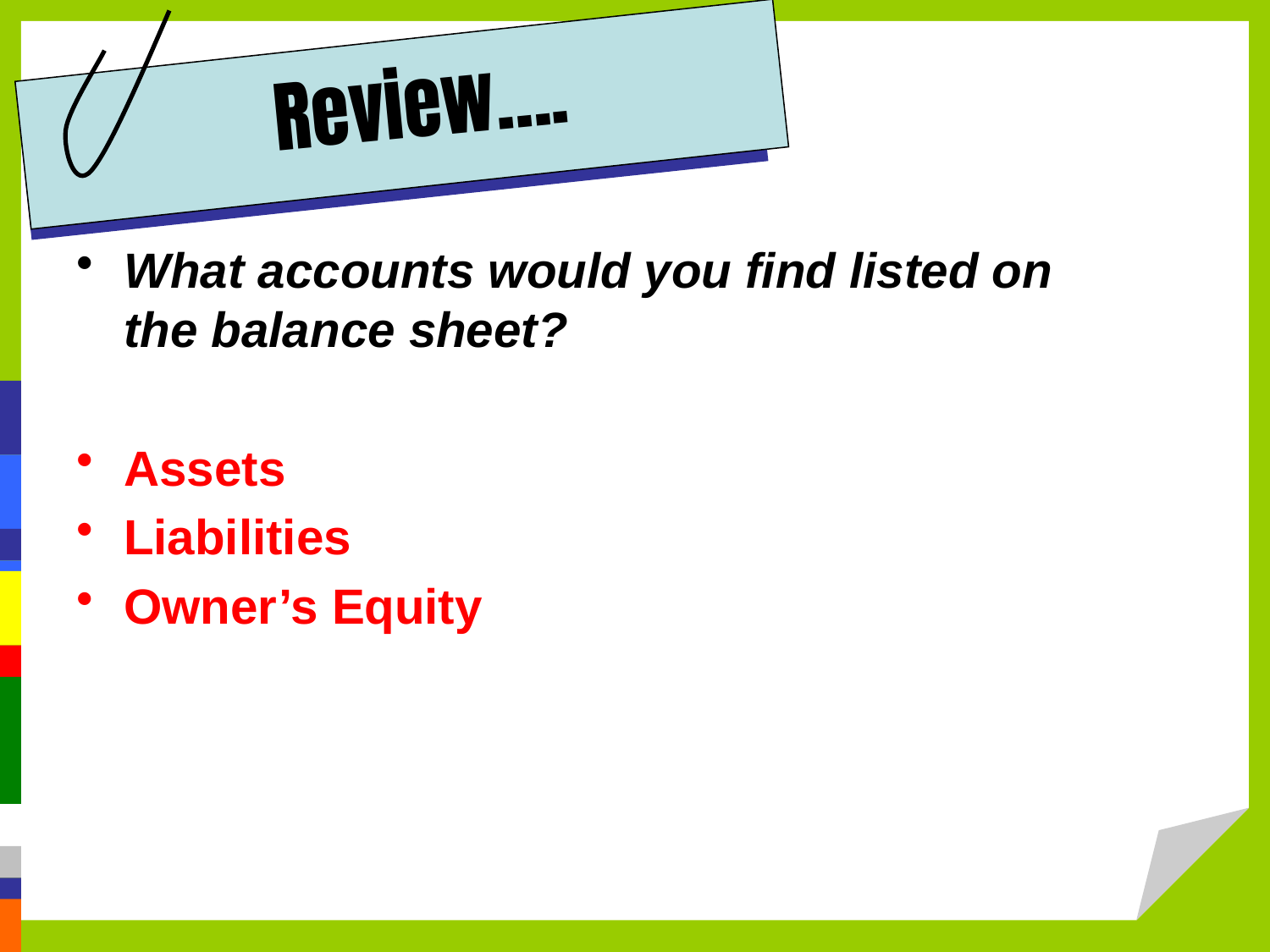

Review….
What accounts would you find listed on the balance sheet?

Assets
Liabilities
Owner’s Equity